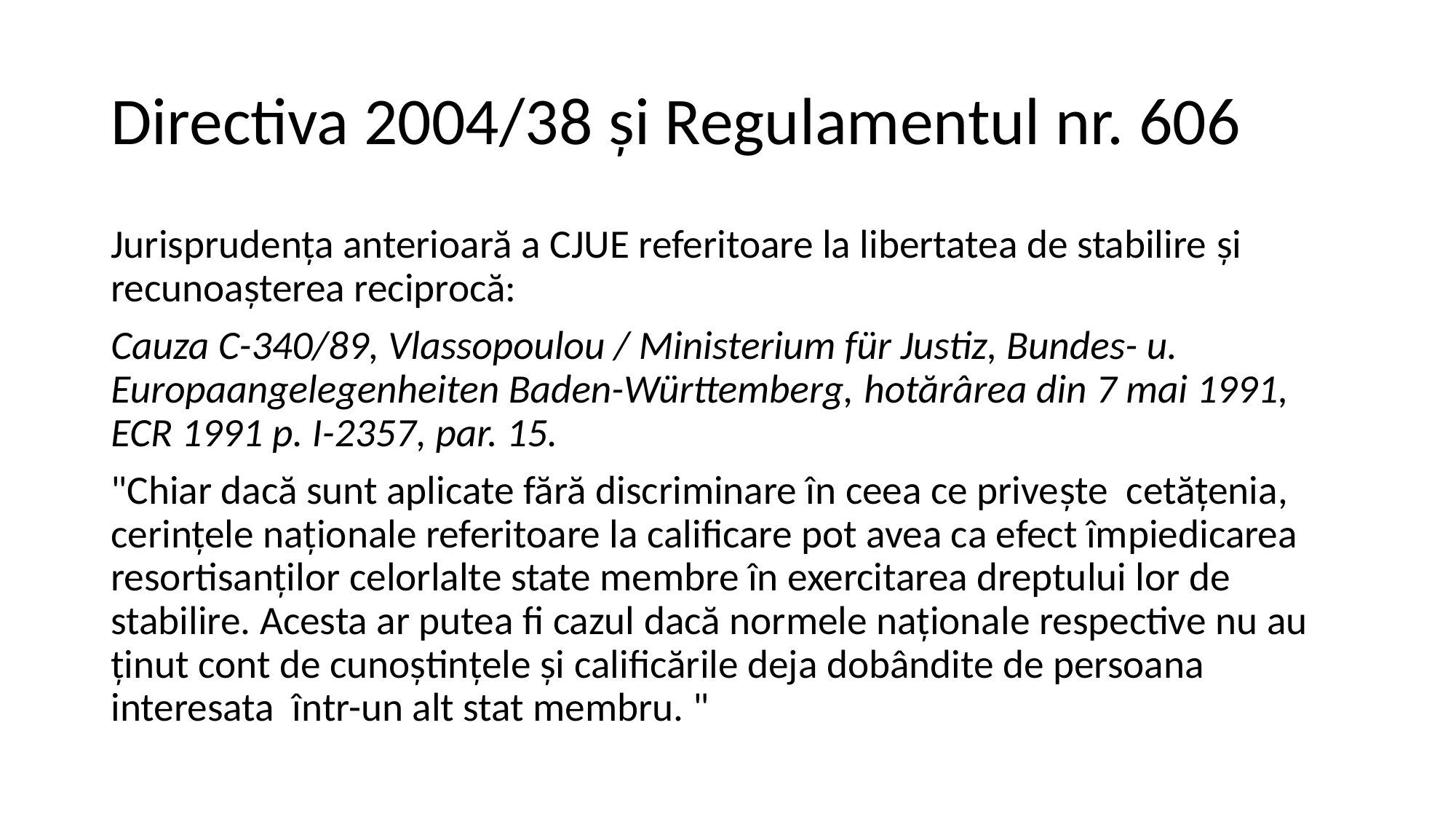

# Directiva 2004/38 și Regulamentul nr. 606
Jurisprudența anterioară a CJUE referitoare la libertatea de stabilire și recunoașterea reciprocă:
Cauza C-340/89, Vlassopoulou / Ministerium für Justiz, Bundes- u. Europaangelegenheiten Baden-Württemberg, hotărârea din 7 mai 1991, ECR 1991 p. I-2357, par. 15.
"Chiar dacă sunt aplicate fără discriminare în ceea ce privește  cetățenia, cerințele naționale referitoare la calificare pot avea ca efect împiedicarea resortisanților celorlalte state membre în exercitarea dreptului lor de stabilire. Acesta ar putea fi cazul dacă normele naționale respective nu au ținut cont de cunoștințele și calificările deja dobândite de persoana interesata  într-un alt stat membru. "